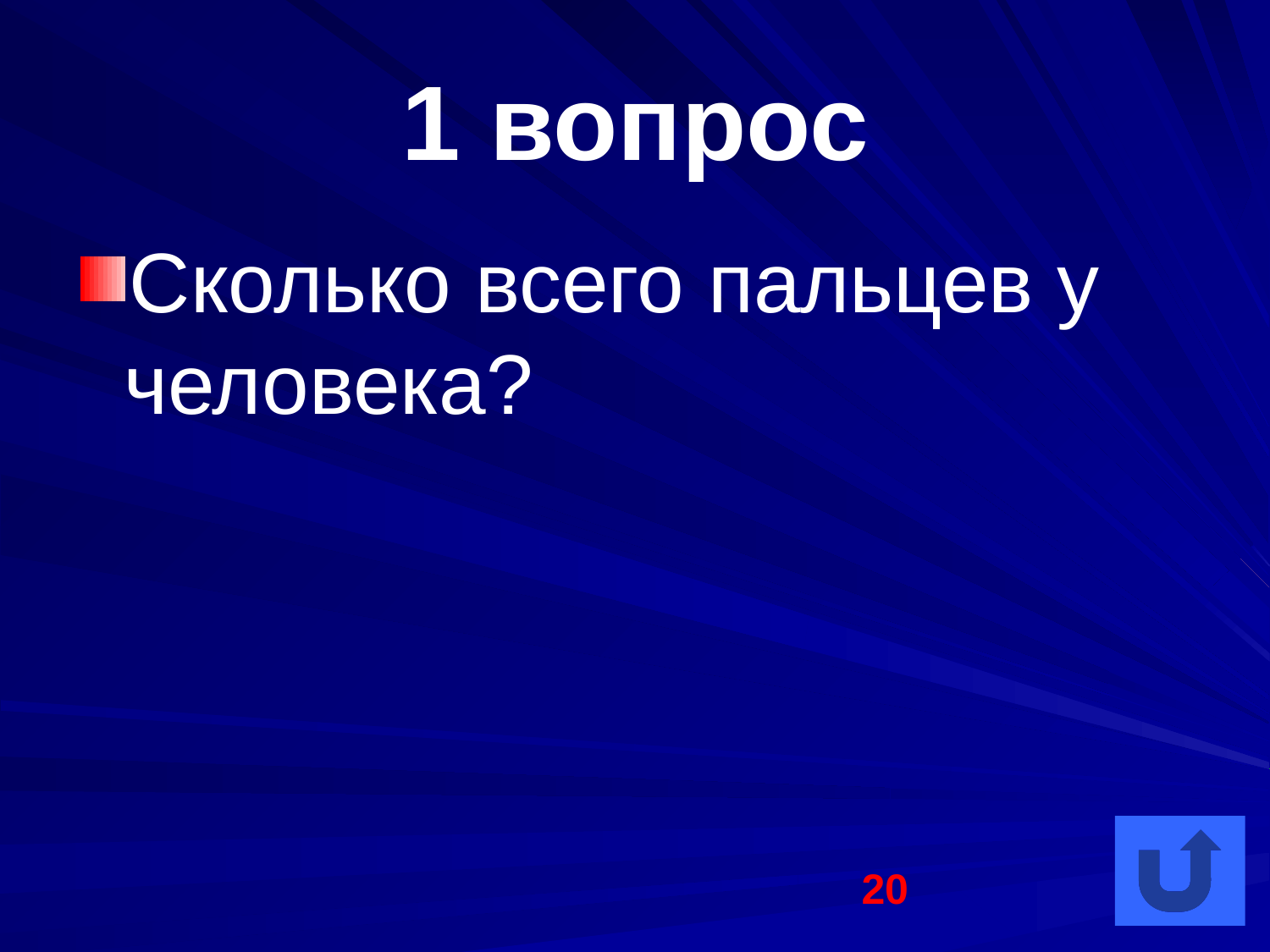

# 1 вопрос
Сколько всего пальцев у человека?

20